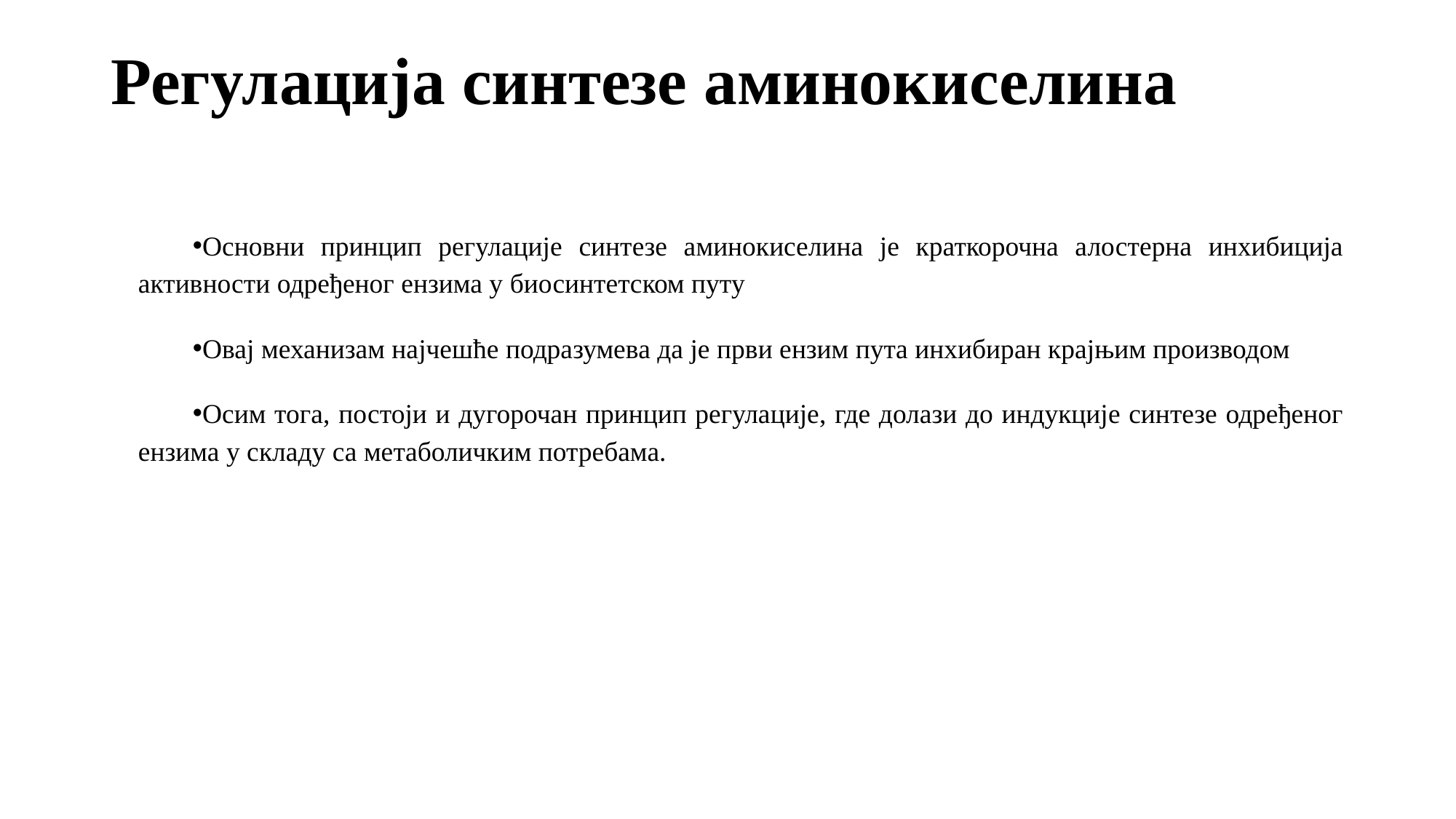

# Регулација синтезе аминокиселина
Основни принцип регулације синтезе аминокиселина је краткорочна алостерна инхибиција активности одређеног ензима у биосинтетском путу
Овај механизам најчешће подразумева да је први ензим пута инхибиран крајњим производом
Осим тога, постоји и дугорочан принцип регулације, где долази до индукције синтезе одређеног ензима у складу са метаболичким потребама.